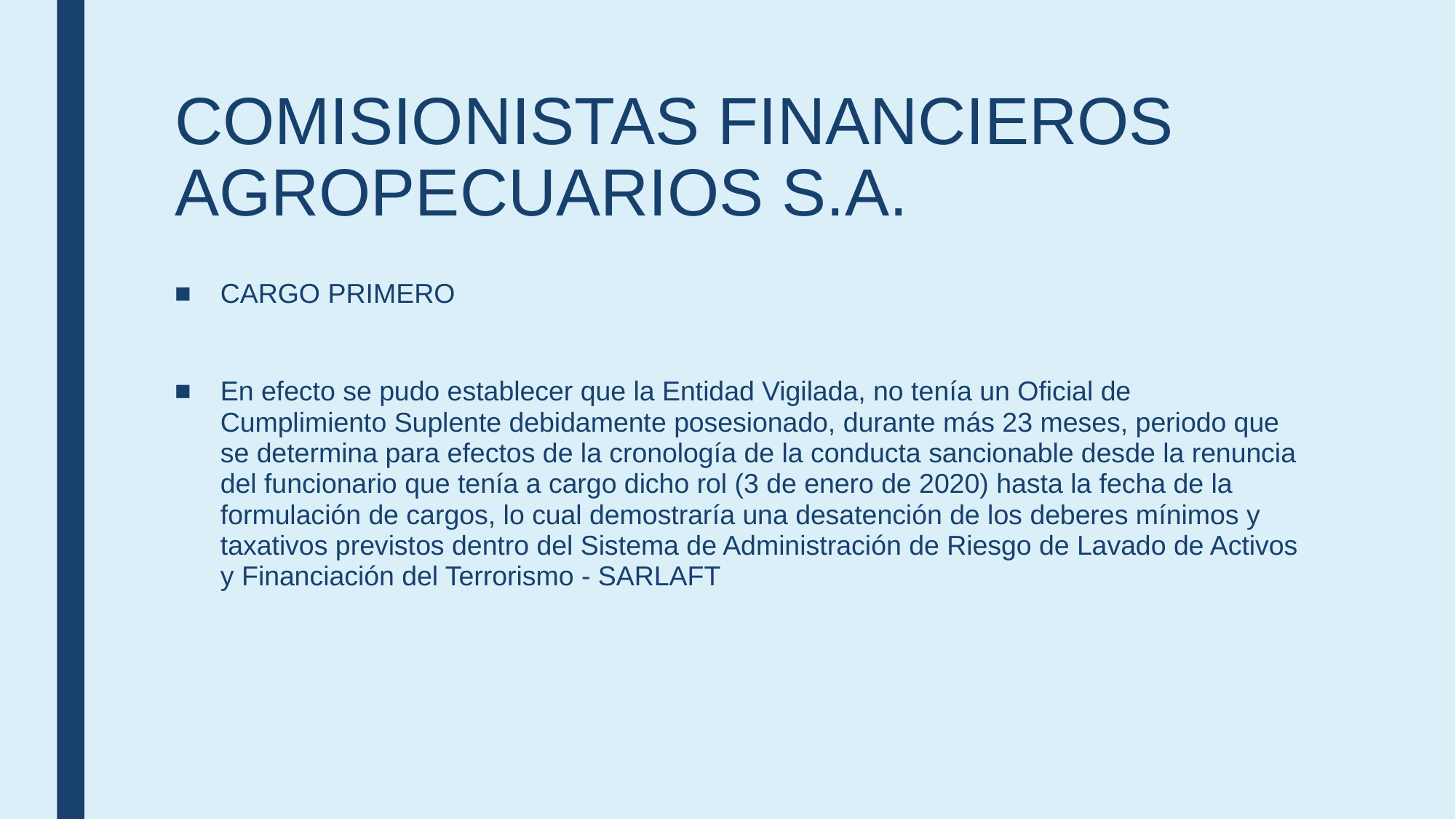

# COMISIONISTAS FINANCIEROS AGROPECUARIOS S.A.
CARGO PRIMERO

En efecto se pudo establecer que la Entidad Vigilada, no tenía un Oficial de Cumplimiento Suplente debidamente posesionado, durante más 23 meses, periodo que se determina para efectos de la cronología de la conducta sancionable desde la renuncia del funcionario que tenía a cargo dicho rol (3 de enero de 2020) hasta la fecha de la formulación de cargos, lo cual demostraría una desatención de los deberes mínimos y taxativos previstos dentro del Sistema de Administración de Riesgo de Lavado de Activos y Financiación del Terrorismo - SARLAFT